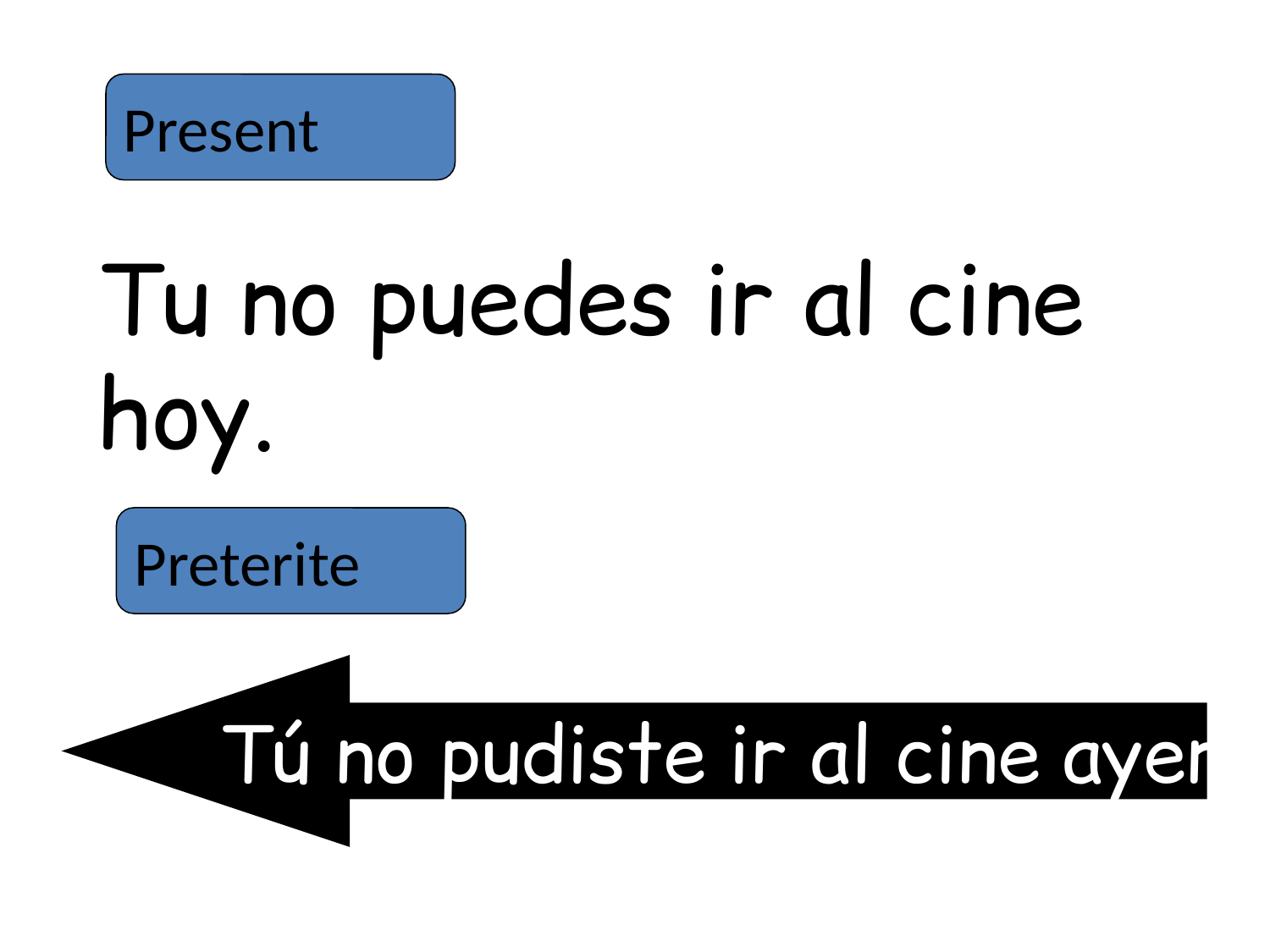

Present
Tu no puedes ir al cine hoy.
Preterite
Tú no pudiste ir al cine ayer.